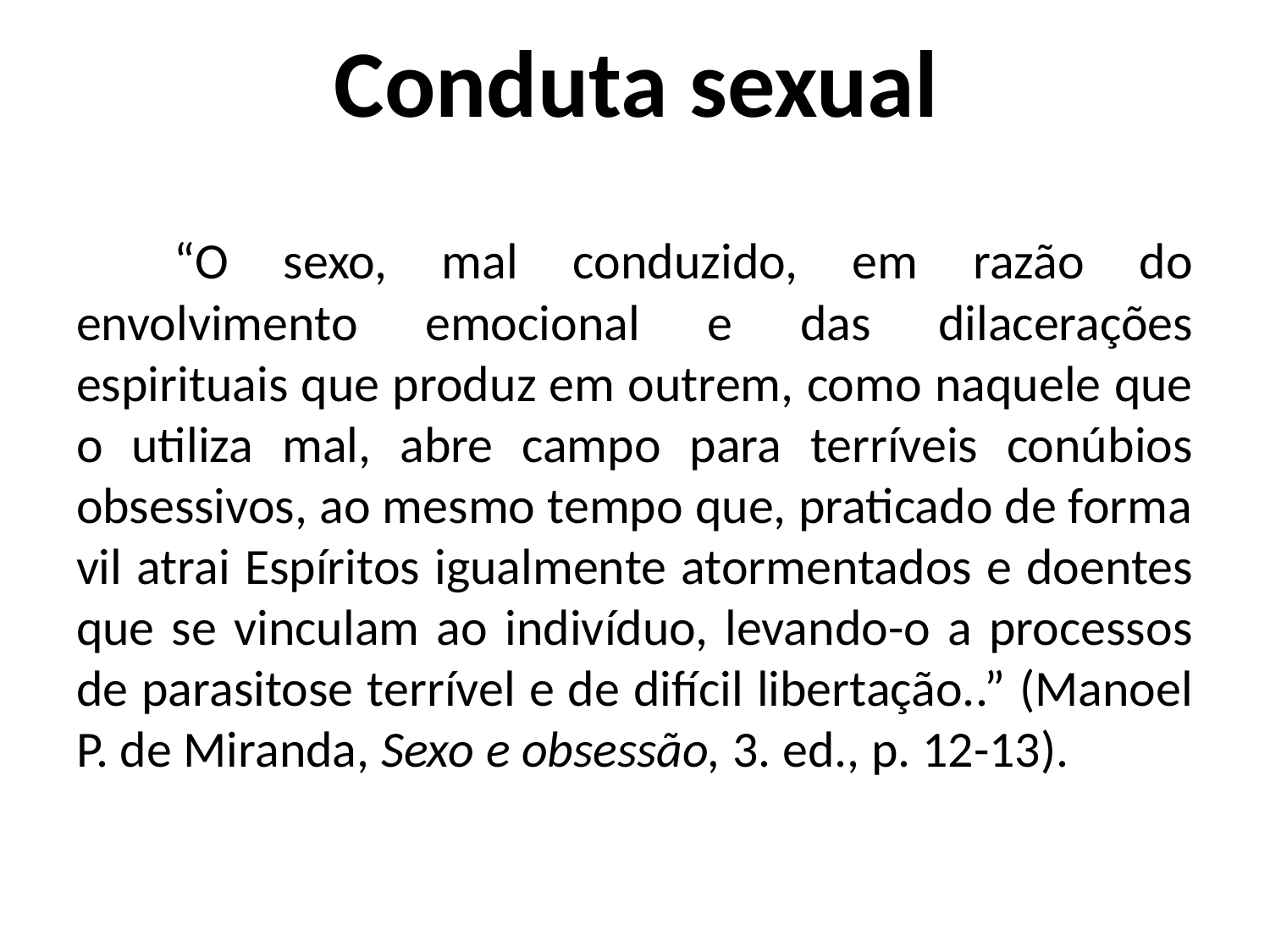

# Conduta sexual
“O sexo, mal conduzido, em razão do envolvimento emocional e das dilacerações espirituais que produz em outrem, como naquele que o utiliza mal, abre campo para terríveis conúbios obsessivos, ao mesmo tempo que, praticado de forma vil atrai Espíritos igualmente atormentados e doentes que se vinculam ao indivíduo, levando-o a processos de parasitose terrível e de difícil libertação..” (Manoel P. de Miranda, Sexo e obsessão, 3. ed., p. 12-13).